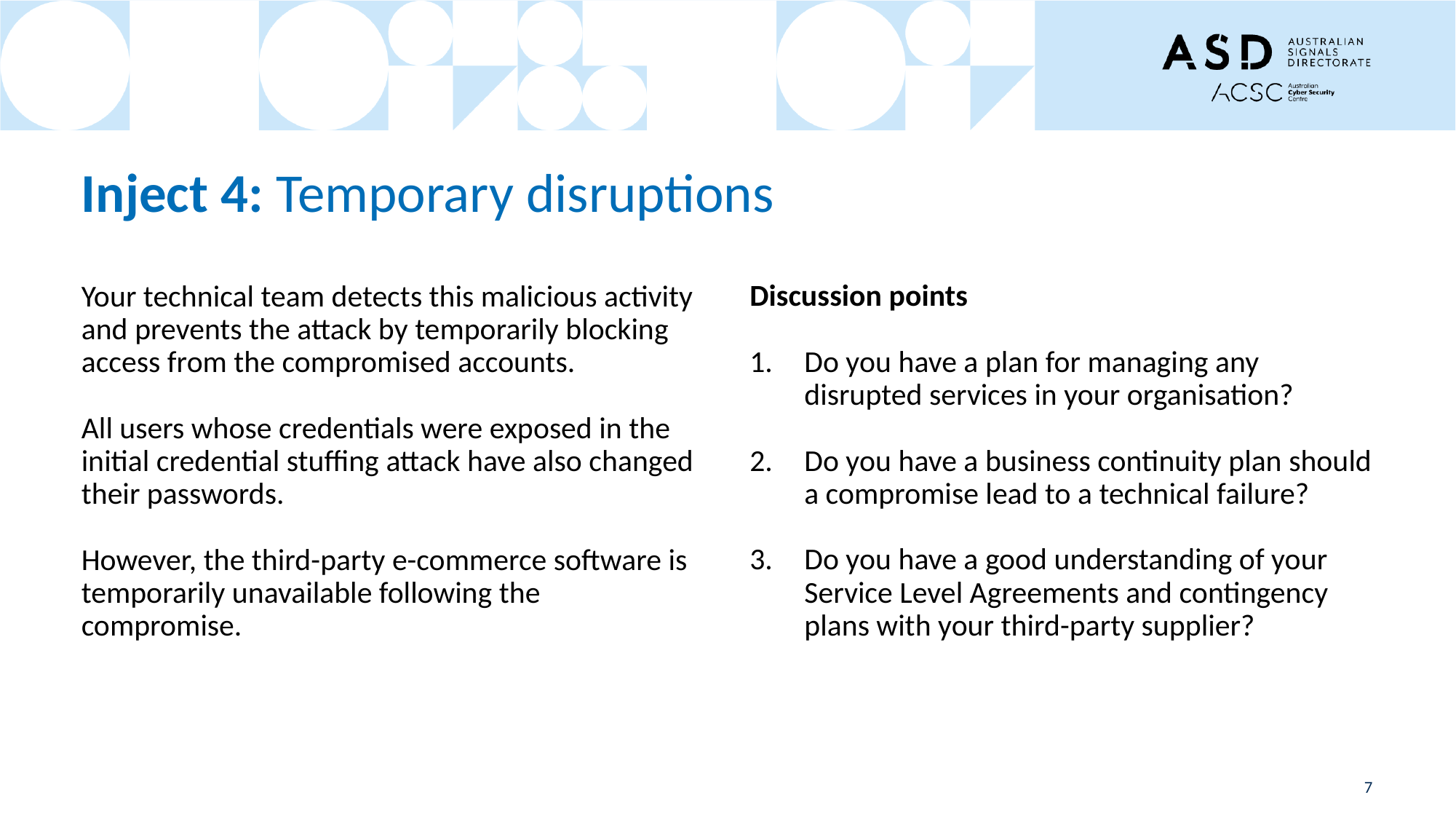

# Inject 4: Temporary disruptions
Discussion points
Do you have a plan for managing any disrupted services in your organisation?
Do you have a business continuity plan should a compromise lead to a technical failure?
Do you have a good understanding of your Service Level Agreements and contingency plans with your third-party supplier?
Your technical team detects this malicious activity and prevents the attack by temporarily blocking access from the compromised accounts.
All users whose credentials were exposed in the initial credential stuffing attack have also changed their passwords.
However, the third-party e-commerce software is temporarily unavailable following the compromise.
7